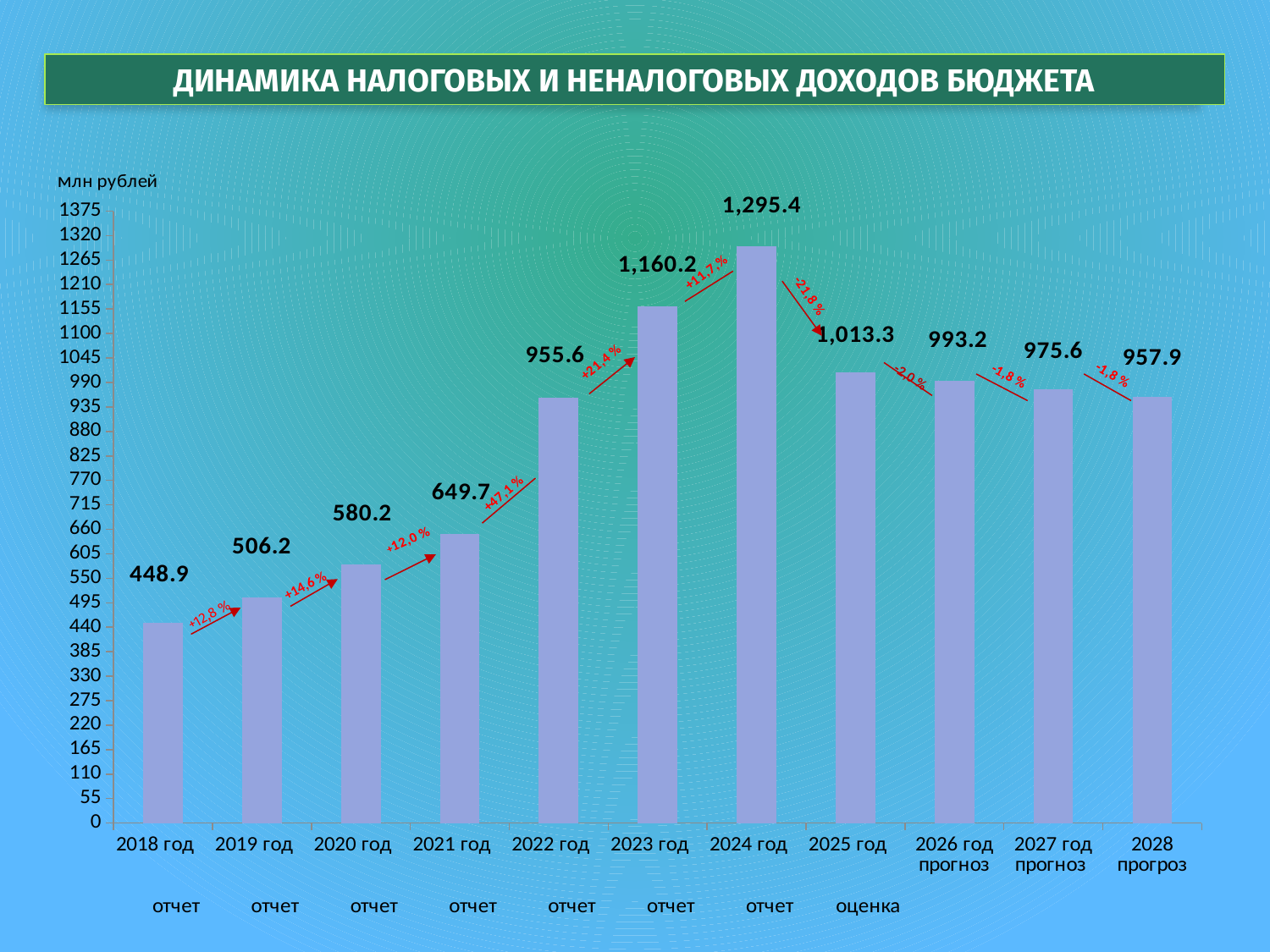

ДИНАМИКА НАЛОГОВЫХ И НЕНАЛОГОВЫХ ДОХОДОВ БЮДЖЕТА

### Chart

| Category | Ряд 1 |
|---|---|
| 2018 год                                             отчет | 448.9 |
| 2019 год                                             отчет | 506.2 |
| 2020 год                                             отчет | 580.2 |
| 2021 год                                             отчет | 649.7 |
| 2022 год                                             отчет | 955.6 |
| 2023 год                                             отчет | 1160.2 |
| 2024 год                                             отчет | 1295.4 |
| 2025 год                                             оценка | 1013.3 |
| 2026 год прогноз | 993.2 |
| 2027 год прогноз  | 975.6 |
| 2028 прогроз | 957.9 |

-2,0 %

+14,6 %

+12,8 %